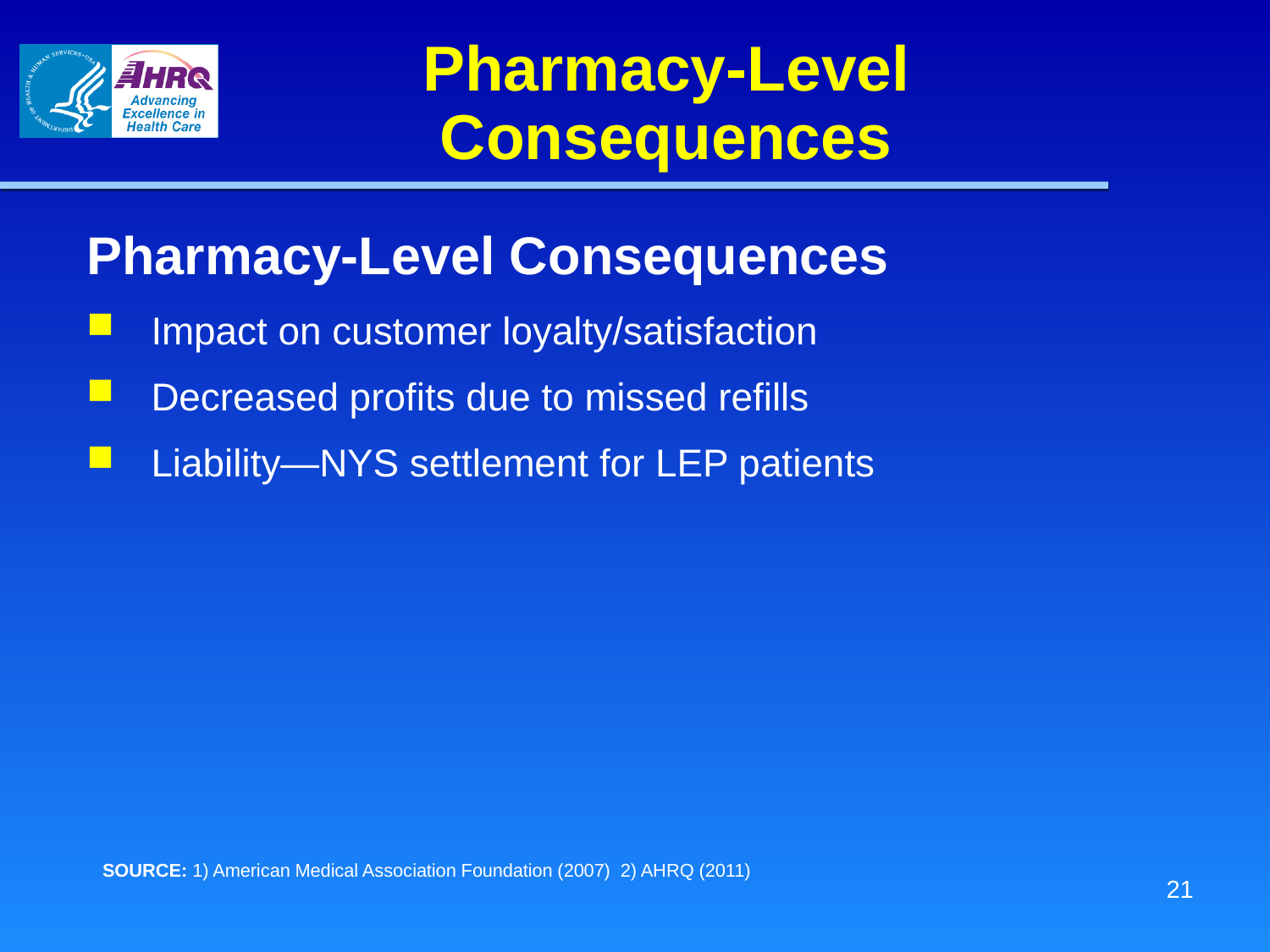

# Pharmacy-Level Consequences
Pharmacy-Level Consequences
Impact on customer loyalty/satisfaction
Decreased profits due to missed refills
Liability—NYS settlement for LEP patients

SOURCE: 1) American Medical Association Foundation (2007)  2) AHRQ (2011)
21